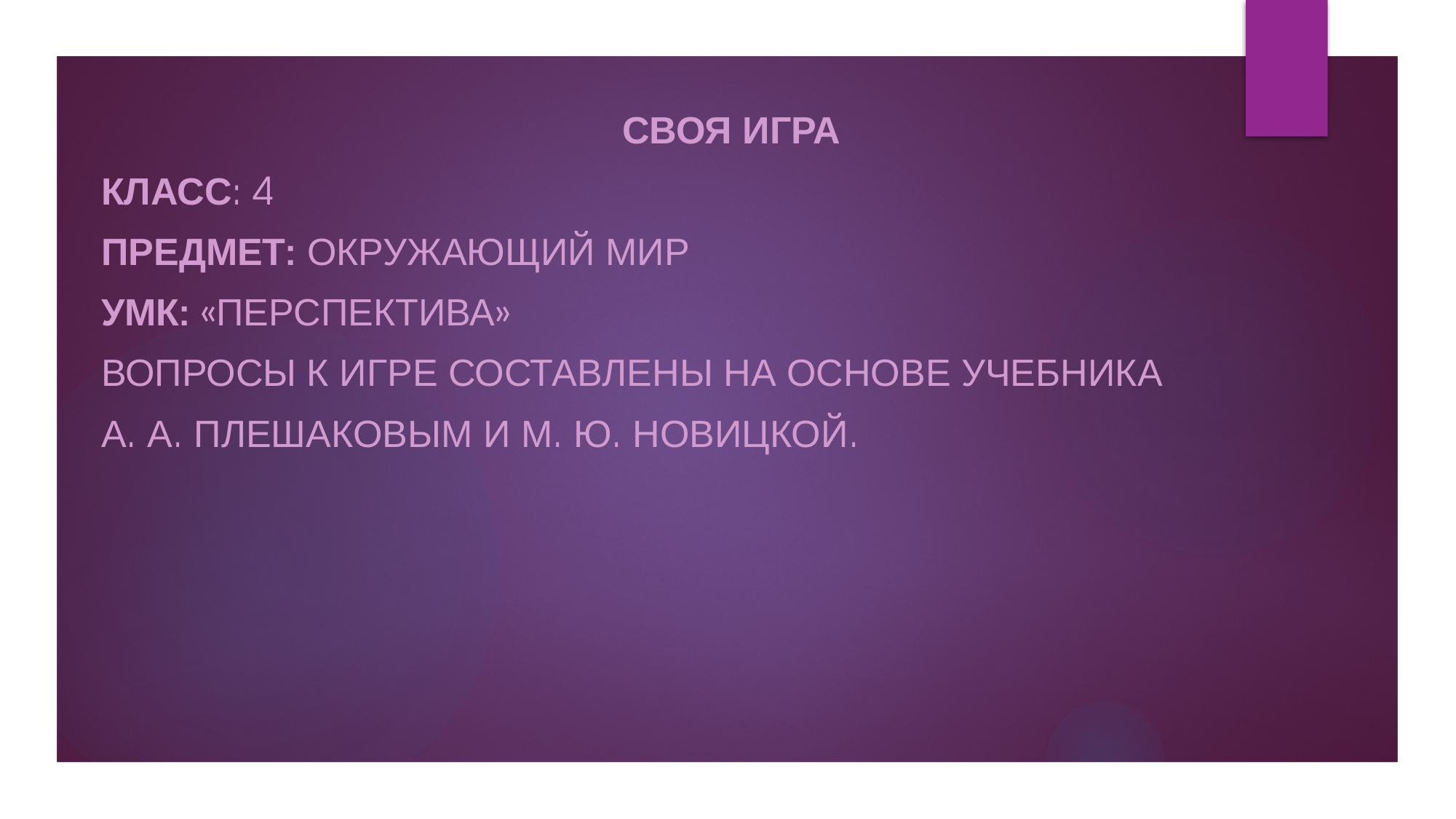

Своя игра
Класс: 4
Предмет: окружающий мир
УМК: «Перспектива»
Вопросы к игре составлены на основе учебника
А. А. Плешаковым и М. Ю. Новицкой.